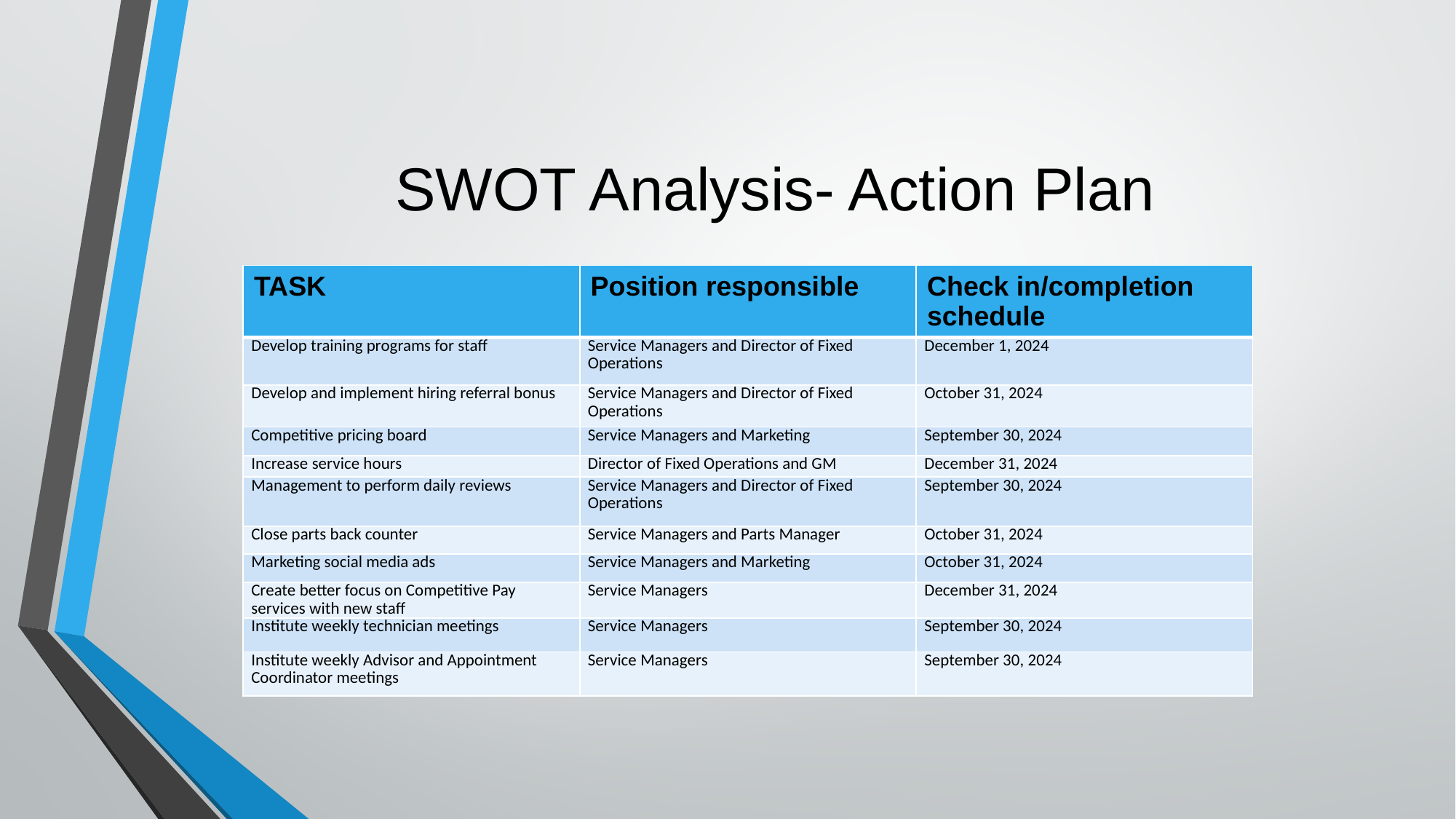

# SWOT Analysis- Action Plan

| TASK | Position responsible | Check in/completion schedule |
| --- | --- | --- |
| Develop training programs for staff | Service Managers and Director of Fixed Operations | December 1, 2024 |
| Develop and implement hiring referral bonus | Service Managers and Director of Fixed Operations | October 31, 2024 |
| Competitive pricing board | Service Managers and Marketing | September 30, 2024 |
| Increase service hours | Director of Fixed Operations and GM | December 31, 2024 |
| Management to perform daily reviews | Service Managers and Director of Fixed Operations | September 30, 2024 |
| Close parts back counter | Service Managers and Parts Manager | October 31, 2024 |
| Marketing social media ads | Service Managers and Marketing | October 31, 2024 |
| Create better focus on Competitive Pay services with new staff | Service Managers | December 31, 2024 |
| Institute weekly technician meetings | Service Managers | September 30, 2024 |
| Institute weekly Advisor and Appointment Coordinator meetings | Service Managers | September 30, 2024 |